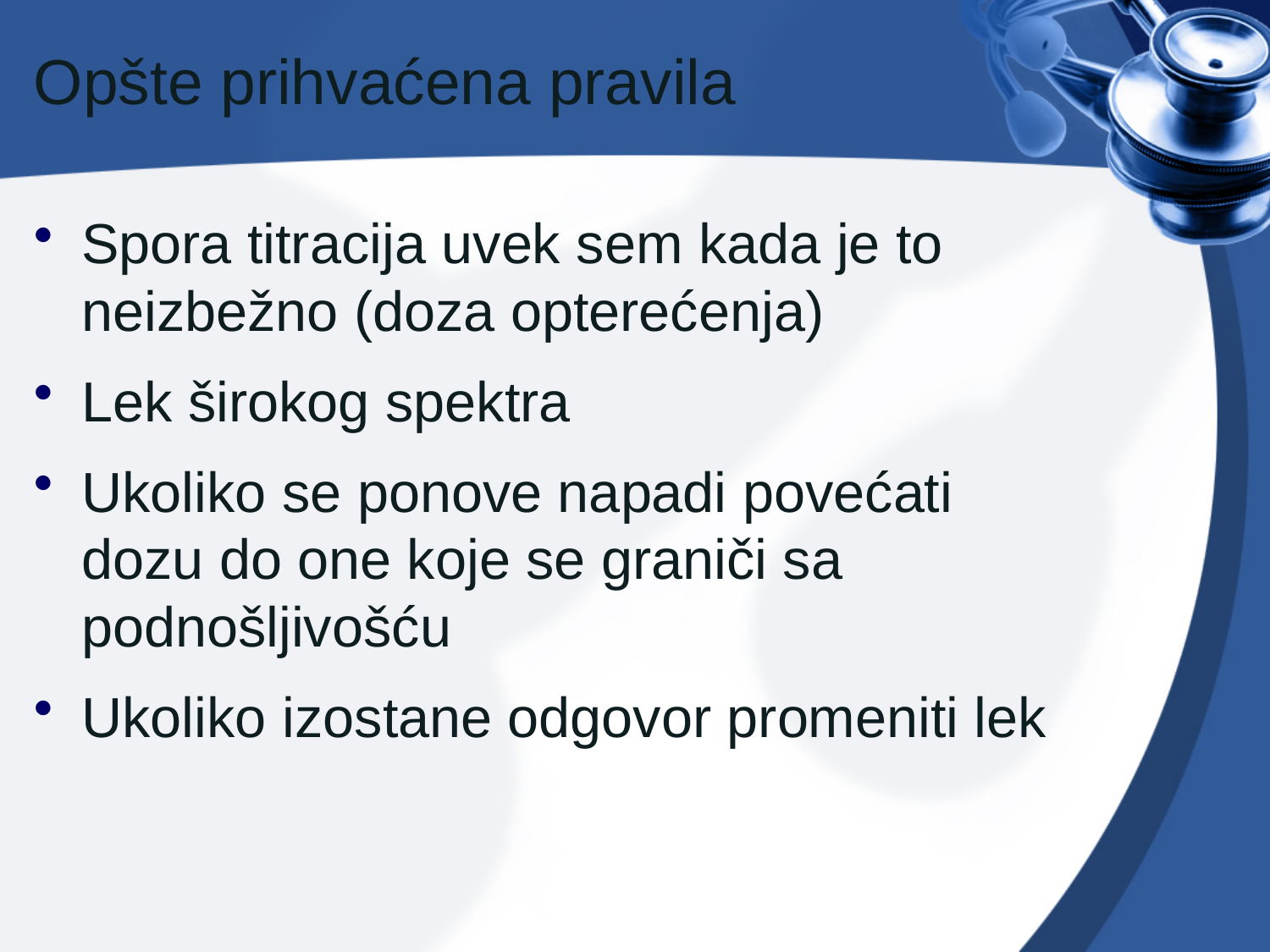

# Opšte prihvaćena pravila
Spora titracija uvek sem kada je to neizbežno (doza opterećenja)
Lek širokog spektra
Ukoliko se ponove napadi povećati dozu do one koje se graniči sa podnošljivošću
Ukoliko izostane odgovor promeniti lek

34